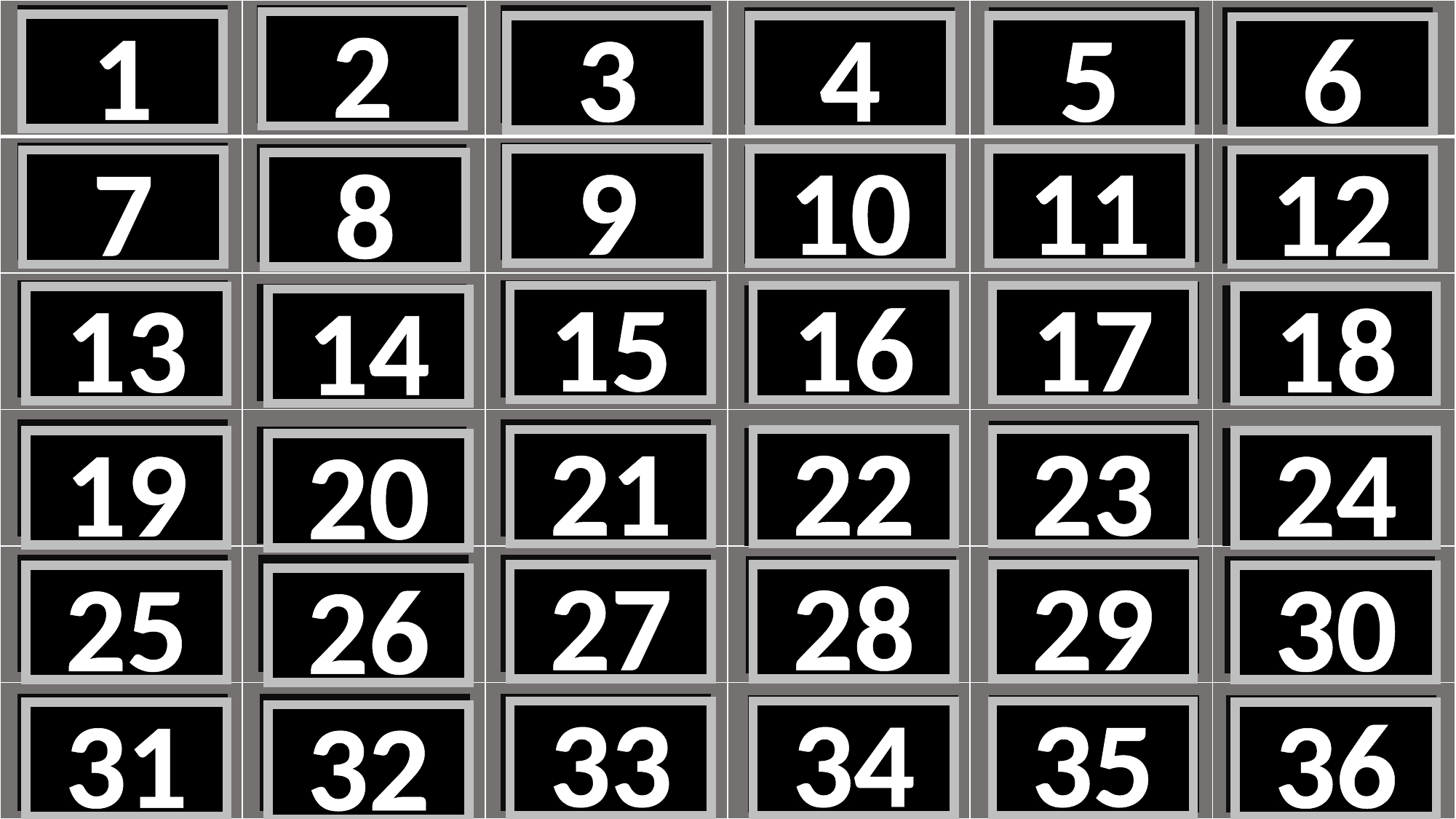

|  |  |  |  |  |  |
| --- | --- | --- | --- | --- | --- |
|  |  |  |  |  |  |
|  |  |  |  |  |  |
|  |  |  |  |  |  |
|  |  |  |  |  |  |
|  |  |  |  |  |  |
1
2
3
2
4
5
6
1
5
3
4
6
7
9
11
9
10
11
8
7
12
10
12
8
13
15
17
15
16
17
13
18
14
14
16
18
19
21
23
23
21
22
19
24
20
22
24
20
25
26
27
28
29
30
29
27
28
25
30
26
31
32
33
34
35
36
35
33
34
31
36
32